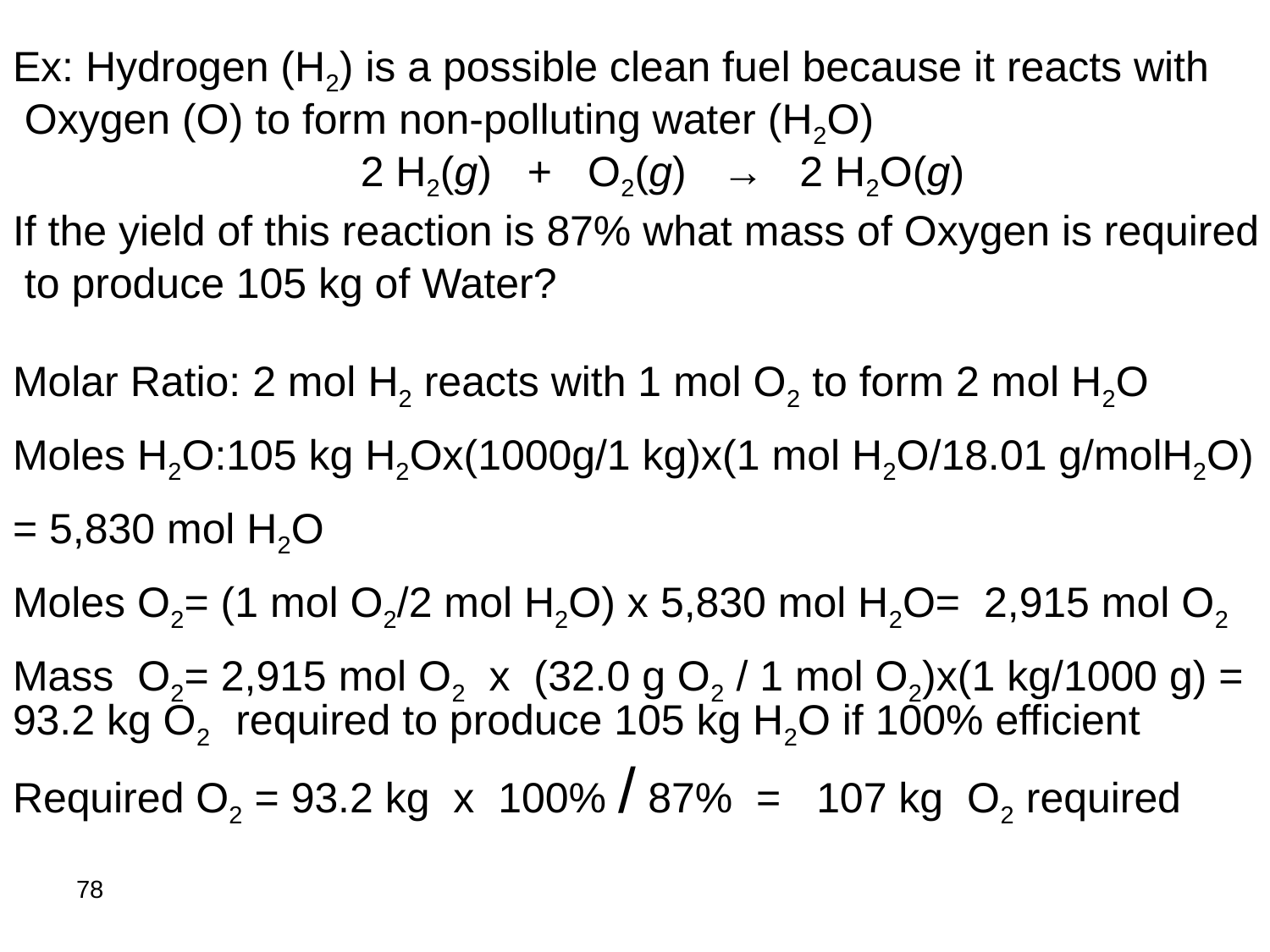

Ex: Hydrogen (H2) is a possible clean fuel because it reacts with
 Oxygen (O) to form non-polluting water (H2O)
2 H2(g)   +   O2(g)   →   2 H2O(g)
If the yield of this reaction is 87% what mass of Oxygen is required
 to produce 105 kg of Water?

Molar Ratio: 2 mol H2 reacts with 1 mol O2 to form 2 mol H2O
Moles H2O:105 kg H2Ox(1000g/1 kg)x(1 mol H2O/18.01 g/molH2O)
= 5,830 mol H2O
Moles O2= (1 mol O2/2 mol H2O) x 5,830 mol H2O=  2,915 mol O2
Mass  O2= 2,915 mol O2  x  (32.0 g O2 / 1 mol O2)x(1 kg/1000 g) = 93.2 kg O2   required to produce 105 kg H2O if 100% efficient
Required O2 = 93.2 kg  x  100% / 87%  =   107 kg  O2 required
78